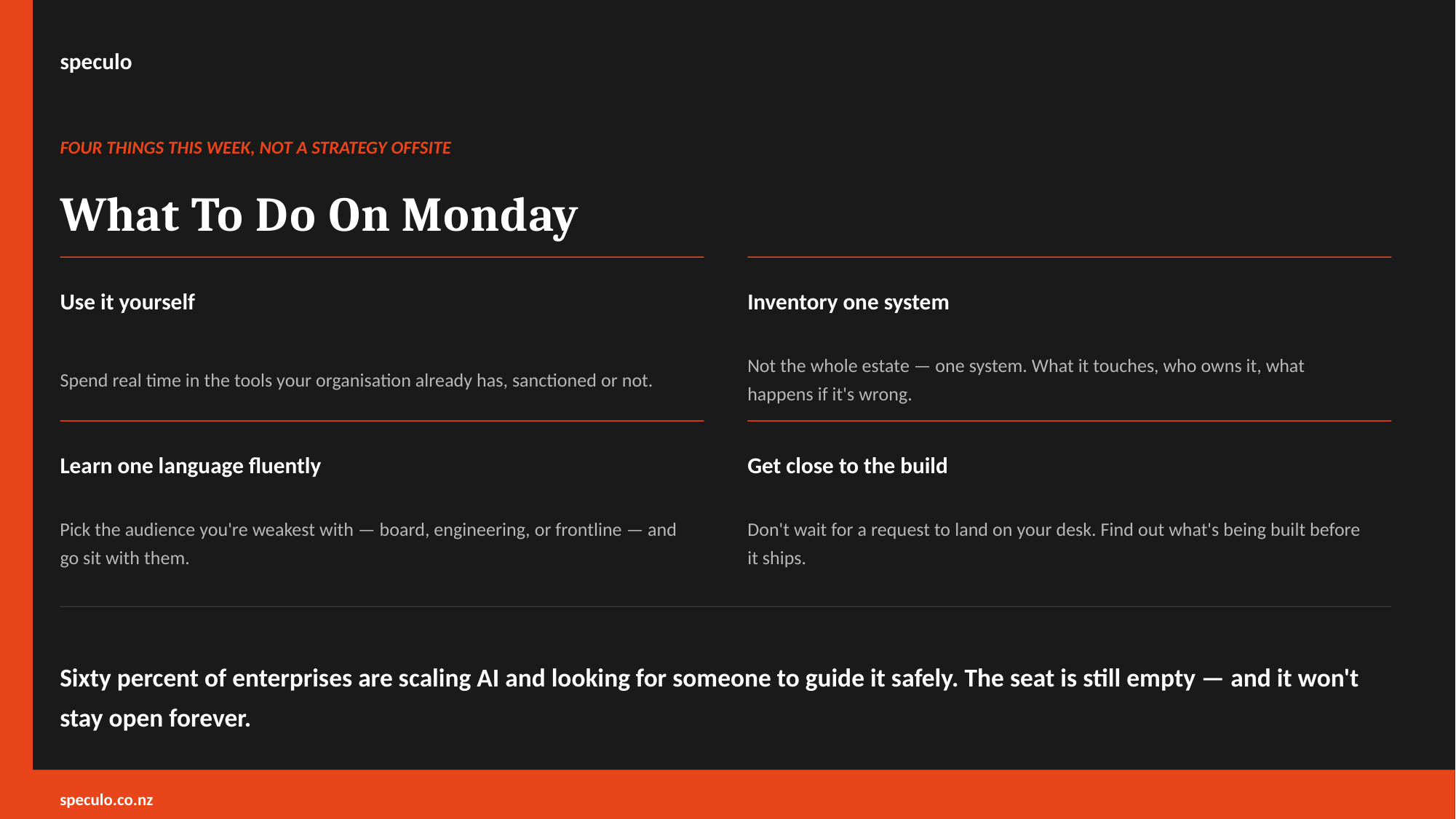

speculo
FOUR THINGS THIS WEEK, NOT A STRATEGY OFFSITE
What To Do On Monday

Use it yourself
Inventory one system
Not the whole estate — one system. What it touches, who owns it, what
Spend real time in the tools your organisation already has, sanctioned or not.
happens if it's wrong.

Learn one language fluently
Get close to the build
Pick the audience you're weakest with — board, engineering, or frontline — and
Don't wait for a request to land on your desk. Find out what's being built before
go sit with them.
it ships.

Sixty percent of enterprises are scaling AI and looking for someone to guide it safely. The seat is still empty — and it won't
stay open forever.

speculo.co.nz